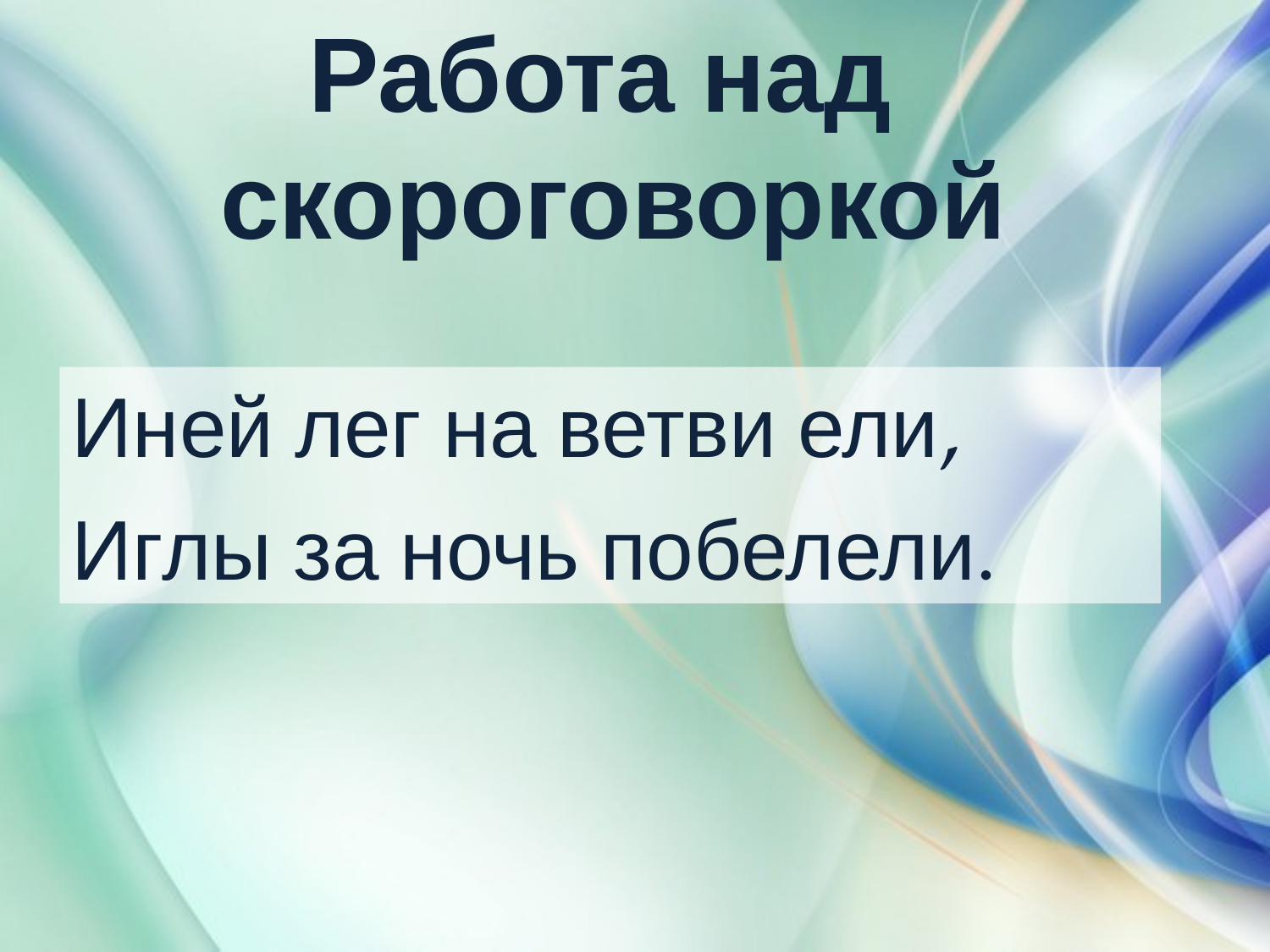

Работа над
скороговоркой
Иней лег на ветви ели,
Иглы за ночь побелели.